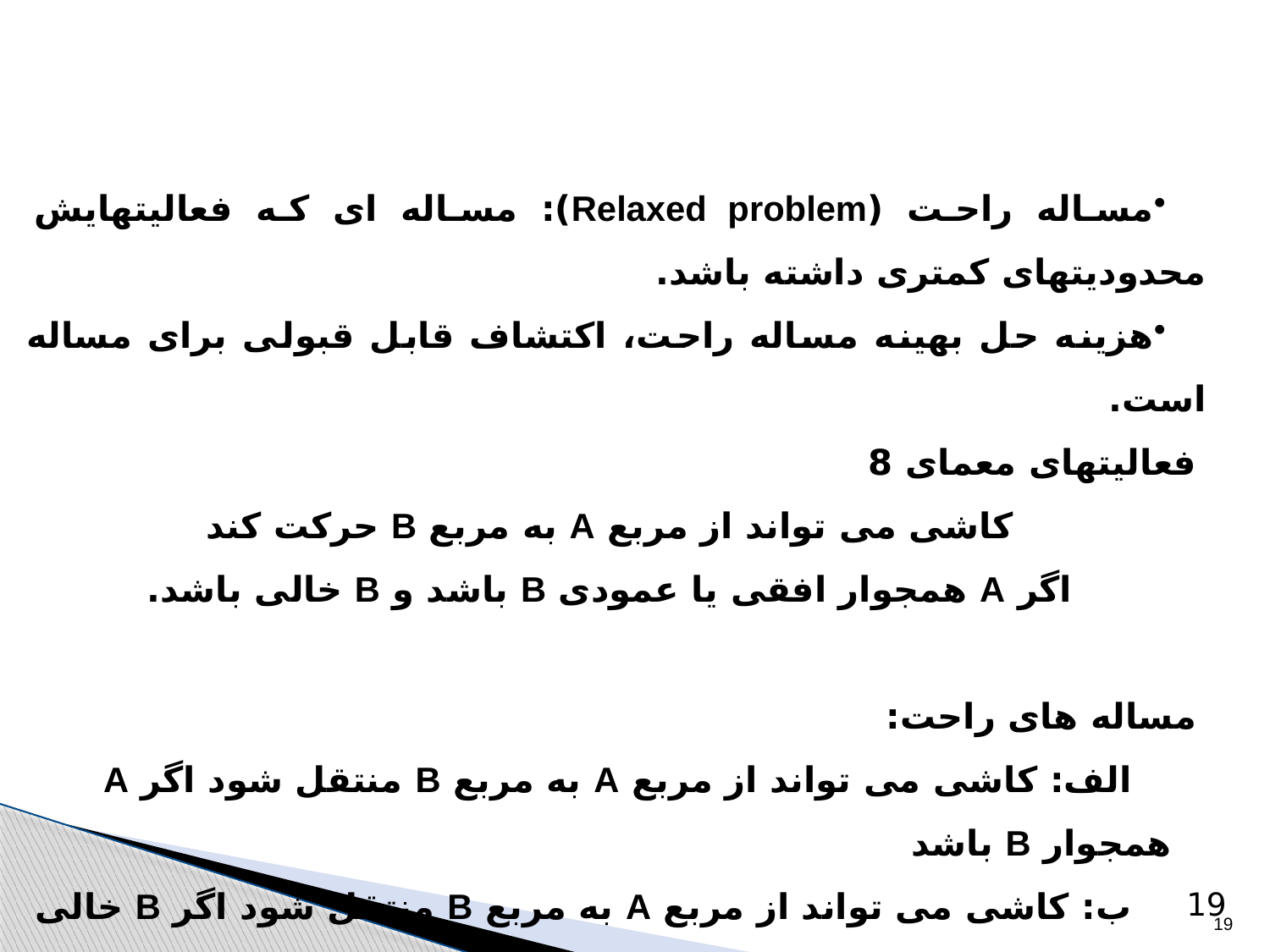

# ابداع توابع اکتشافی قابل قبول
مساله راحت (Relaxed problem): مساله ای که فعالیتهایش محدودیتهای کمتری داشته باشد.
هزینه حل بهینه مساله راحت، اکتشاف قابل قبولی برای مساله است.
فعالیتهای معمای 8
کاشی می تواند از مربع A به مربع B حرکت کند
اگر A همجوار افقی یا عمودی B باشد و B خالی باشد.

مساله های راحت:
الف: کاشی می تواند از مربع A به مربع B منتقل شود اگر A همجوار B باشد
ب: کاشی می تواند از مربع A به مربع B منتقل شود اگر B خالی باشد
پ: کاشی می تواند از مربع A به مربع B منتقل شود
19